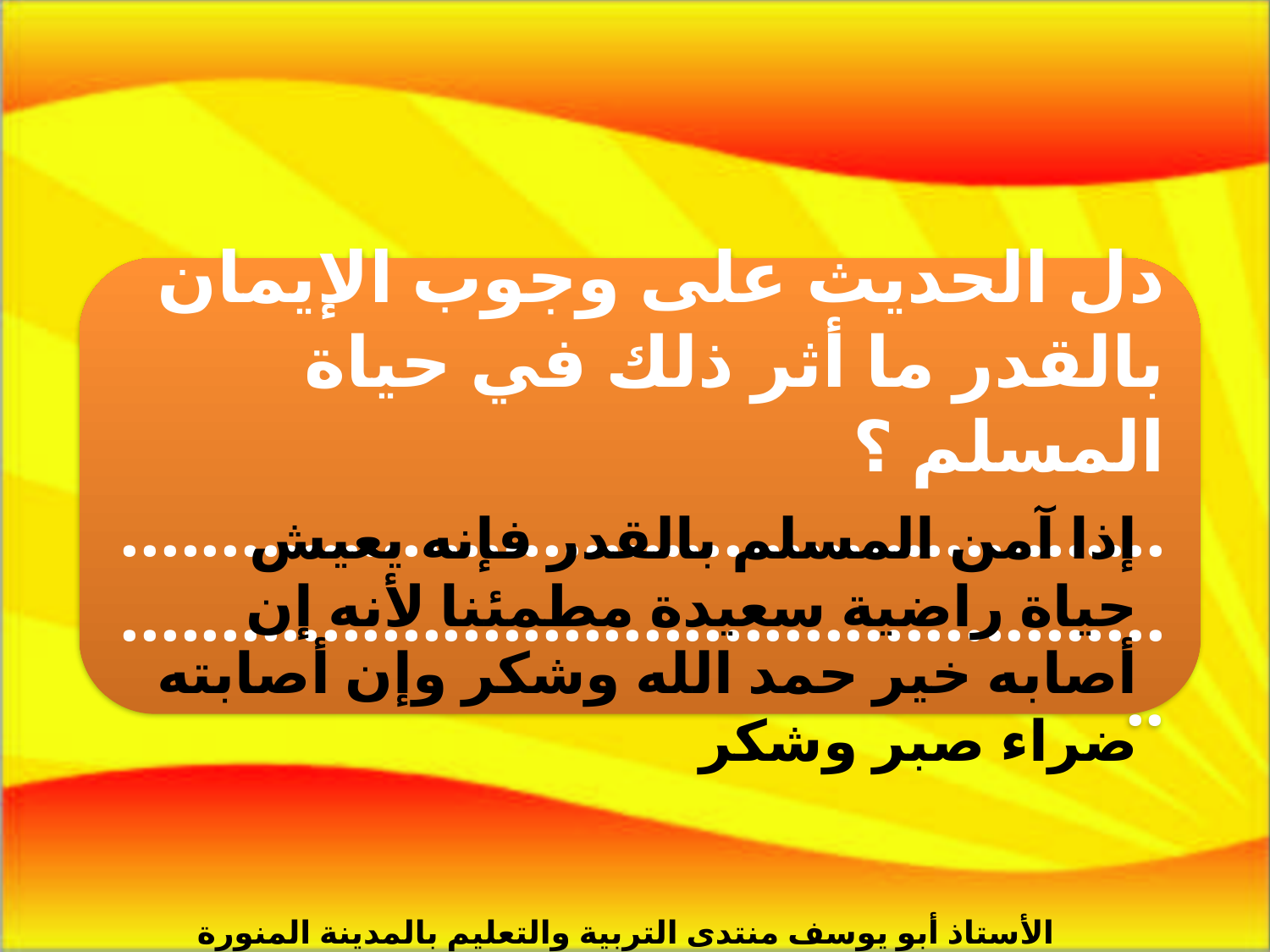

دل الحديث على وجوب الإيمان بالقدر ما أثر ذلك في حياة المسلم ؟
..........................................................................................................
إذا آمن المسلم بالقدر فإنه يعيش حياة راضية سعيدة مطمئنا لأنه إن أصابه خير حمد الله وشكر وإن أصابته ضراء صبر وشكر
الأستاذ أبو يوسف منتدى التربية والتعليم بالمدينة المنورة